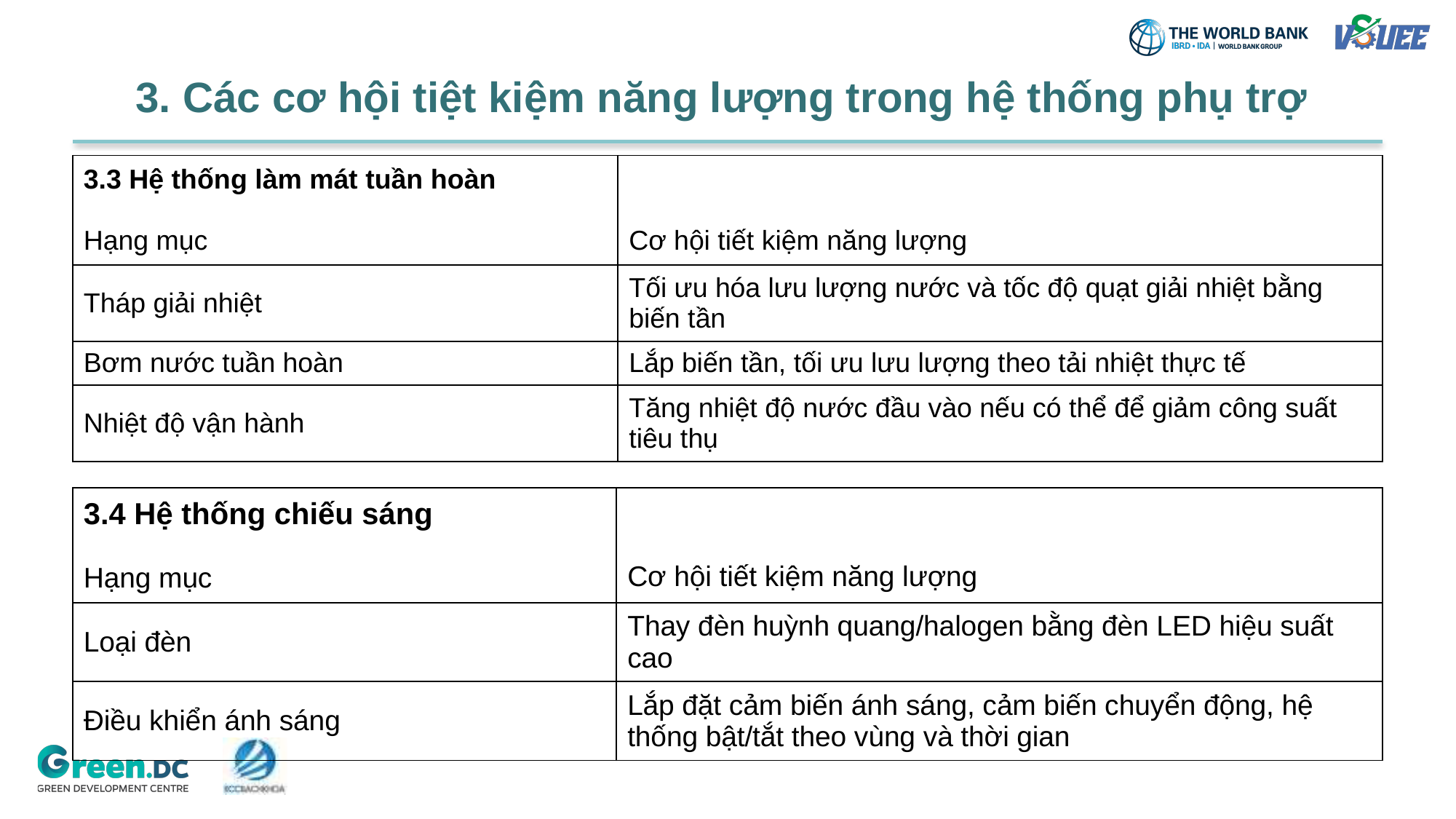

# 3. Các cơ hội tiệt kiệm năng lượng trong hệ thống phụ trợ
| 3.3 Hệ thống làm mát tuần hoàn Hạng mục | Cơ hội tiết kiệm năng lượng |
| --- | --- |
| Tháp giải nhiệt | Tối ưu hóa lưu lượng nước và tốc độ quạt giải nhiệt bằng biến tần |
| Bơm nước tuần hoàn | Lắp biến tần, tối ưu lưu lượng theo tải nhiệt thực tế |
| Nhiệt độ vận hành | Tăng nhiệt độ nước đầu vào nếu có thể để giảm công suất tiêu thụ |
| 3.4 Hệ thống chiếu sáng Hạng mục | Cơ hội tiết kiệm năng lượng |
| --- | --- |
| Loại đèn | Thay đèn huỳnh quang/halogen bằng đèn LED hiệu suất cao |
| Điều khiển ánh sáng | Lắp đặt cảm biến ánh sáng, cảm biến chuyển động, hệ thống bật/tắt theo vùng và thời gian |